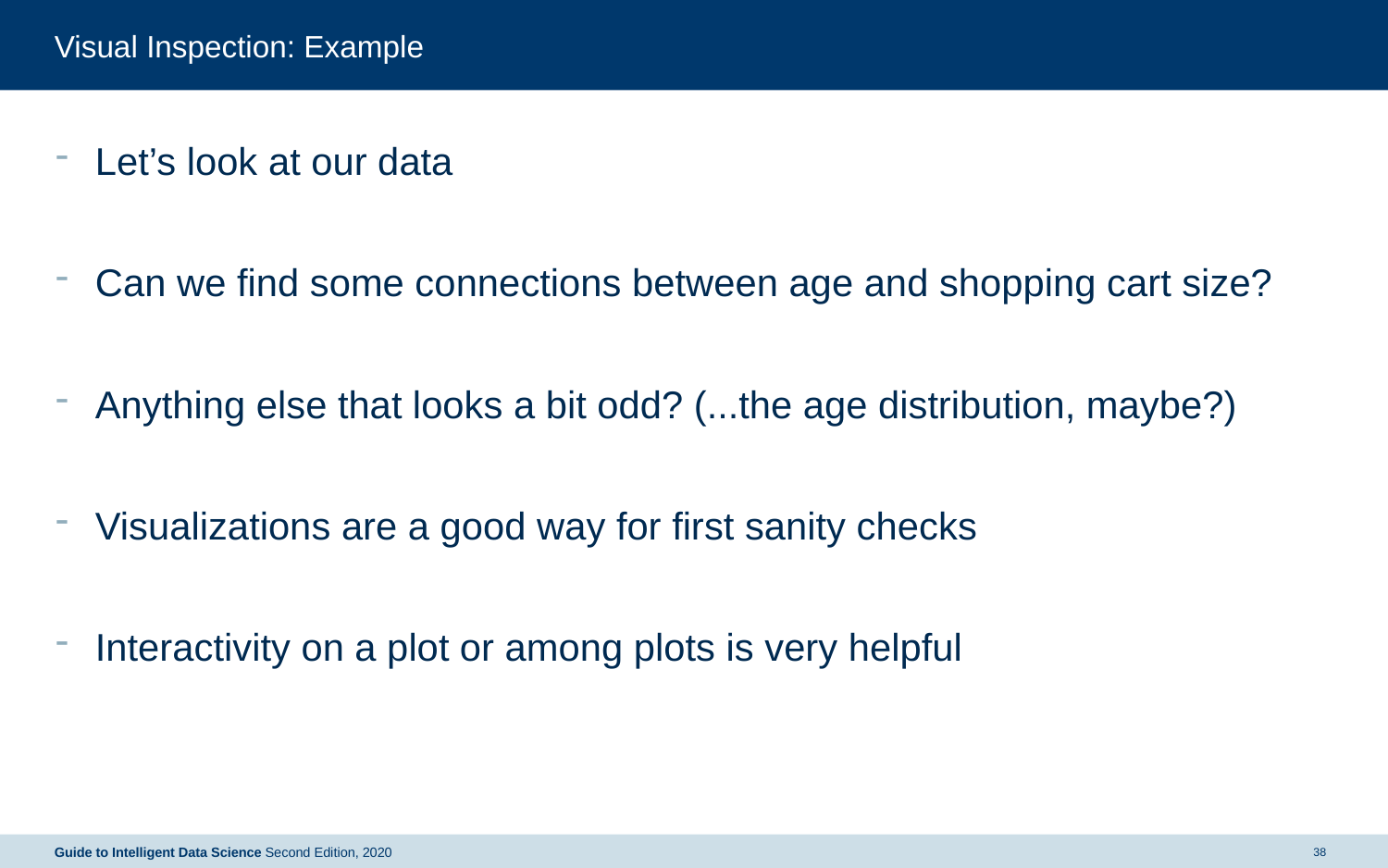

# Visual Inspection: Example
Let’s look at our data

Can we find some connections between age and shopping cart size?

Anything else that looks a bit odd? (...the age distribution, maybe?)

Visualizations are a good way for first sanity checks

Interactivity on a plot or among plots is very helpful

Guide to Intelligent Data Science Second Edition, 2020
38